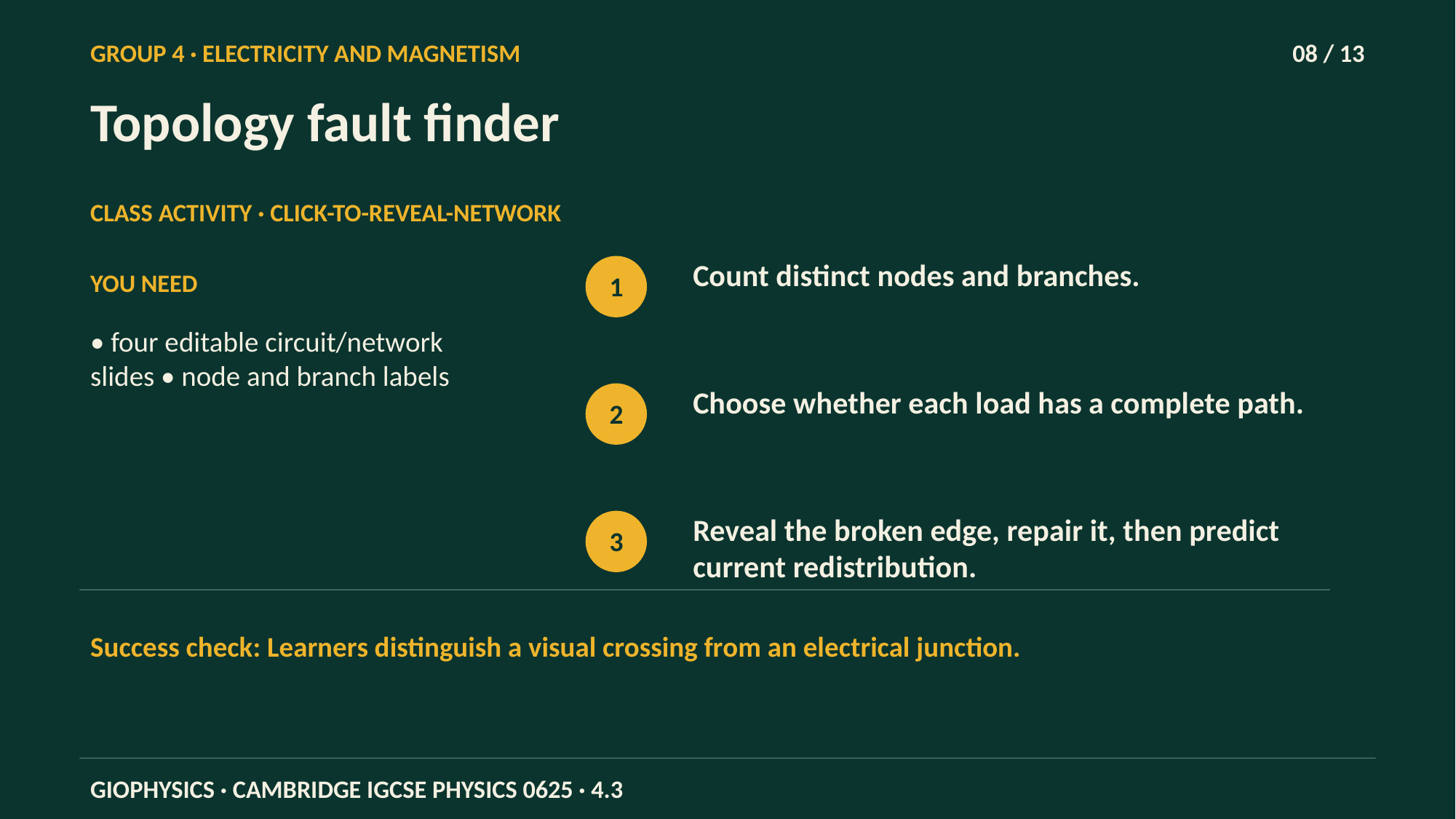

GROUP 4 · ELECTRICITY AND MAGNETISM
08 / 13
Topology fault finder
CLASS ACTIVITY · CLICK-TO-REVEAL-NETWORK
Count distinct nodes and branches.

YOU NEED
1
• four editable circuit/network slides • node and branch labels
Choose whether each load has a complete path.

2
Reveal the broken edge, repair it, then predict current redistribution.

3

Success check: Learners distinguish a visual crossing from an electrical junction.

GIOPHYSICS · CAMBRIDGE IGCSE PHYSICS 0625 · 4.3